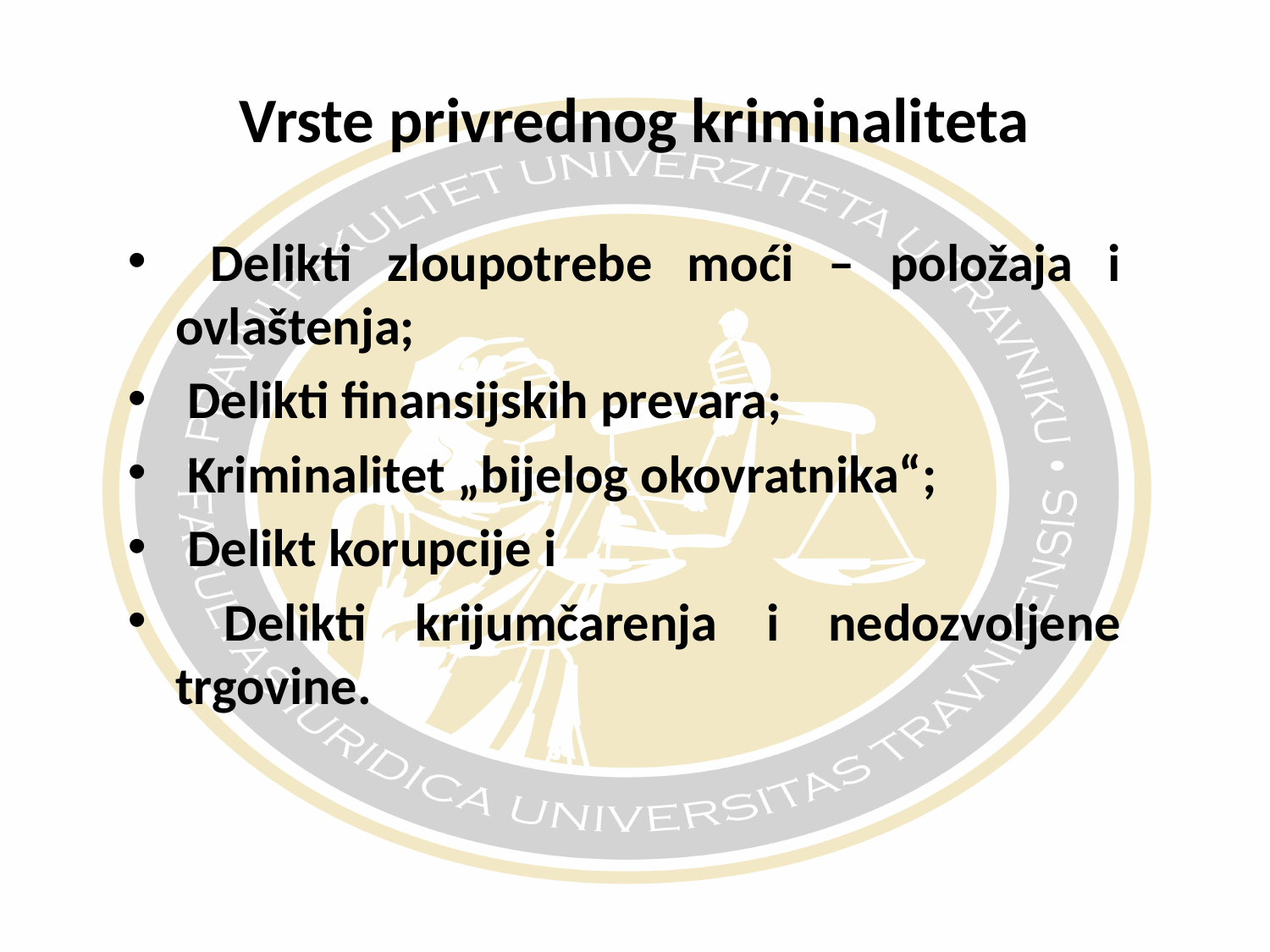

# Vrste privrednog kriminaliteta
 Delikti zloupotrebe moći – položaja i ovlaštenja;
 Delikti finansijskih prevara;
 Kriminalitet „bijelog okovratnika“;
 Delikt korupcije i
 Delikti krijumčarenja i nedozvoljene trgovine.